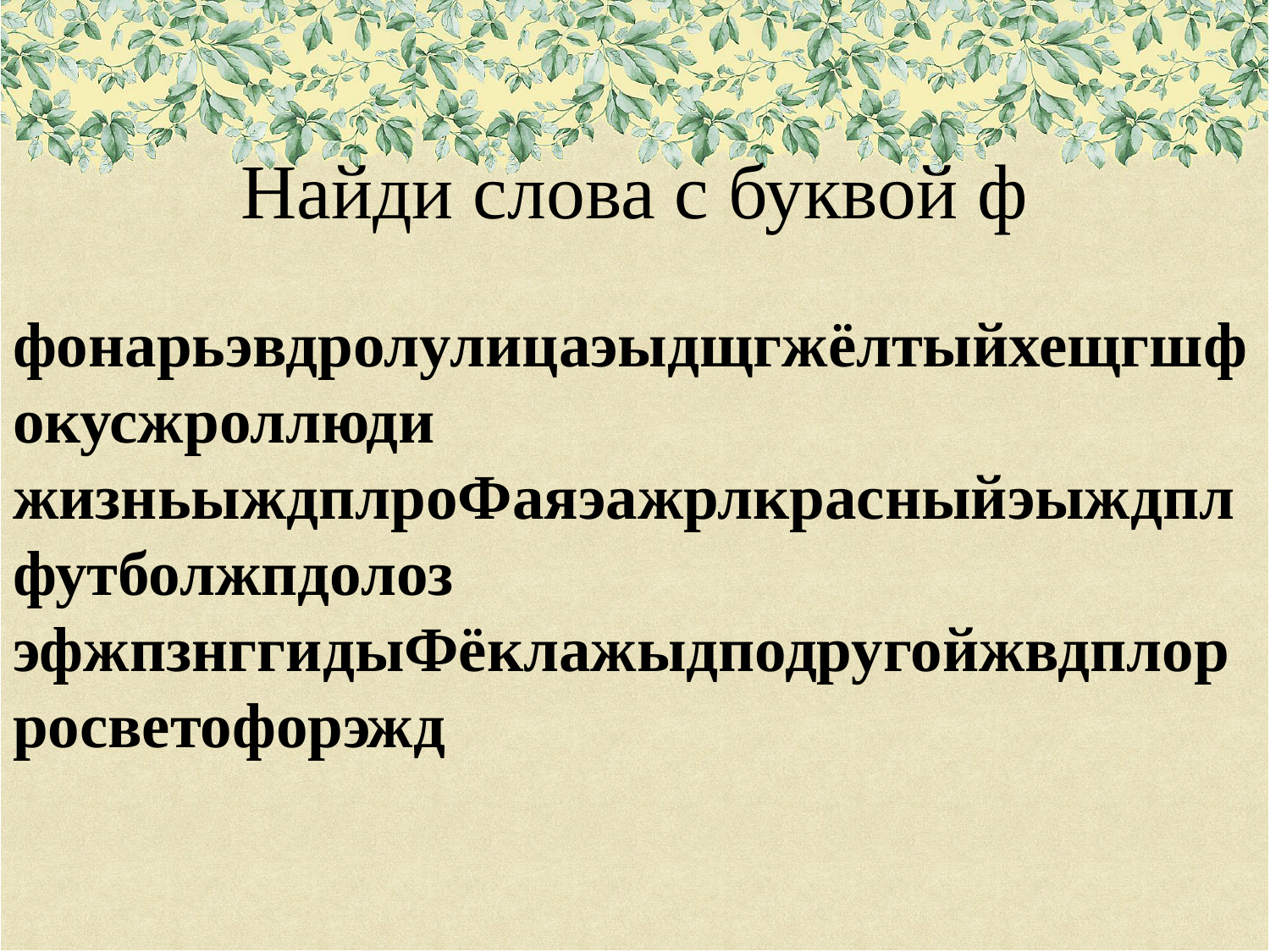

# Найди слова с буквой ф
фонарьэвдролулицаэыдщгжёлтыйхещгшфокусжроллюди
жизньыждплроФаяэажрлкрасныйэыждплфутболжпдолоз
эфжпзнггидыФёклажыдподругойжвдплорросветофорэжд